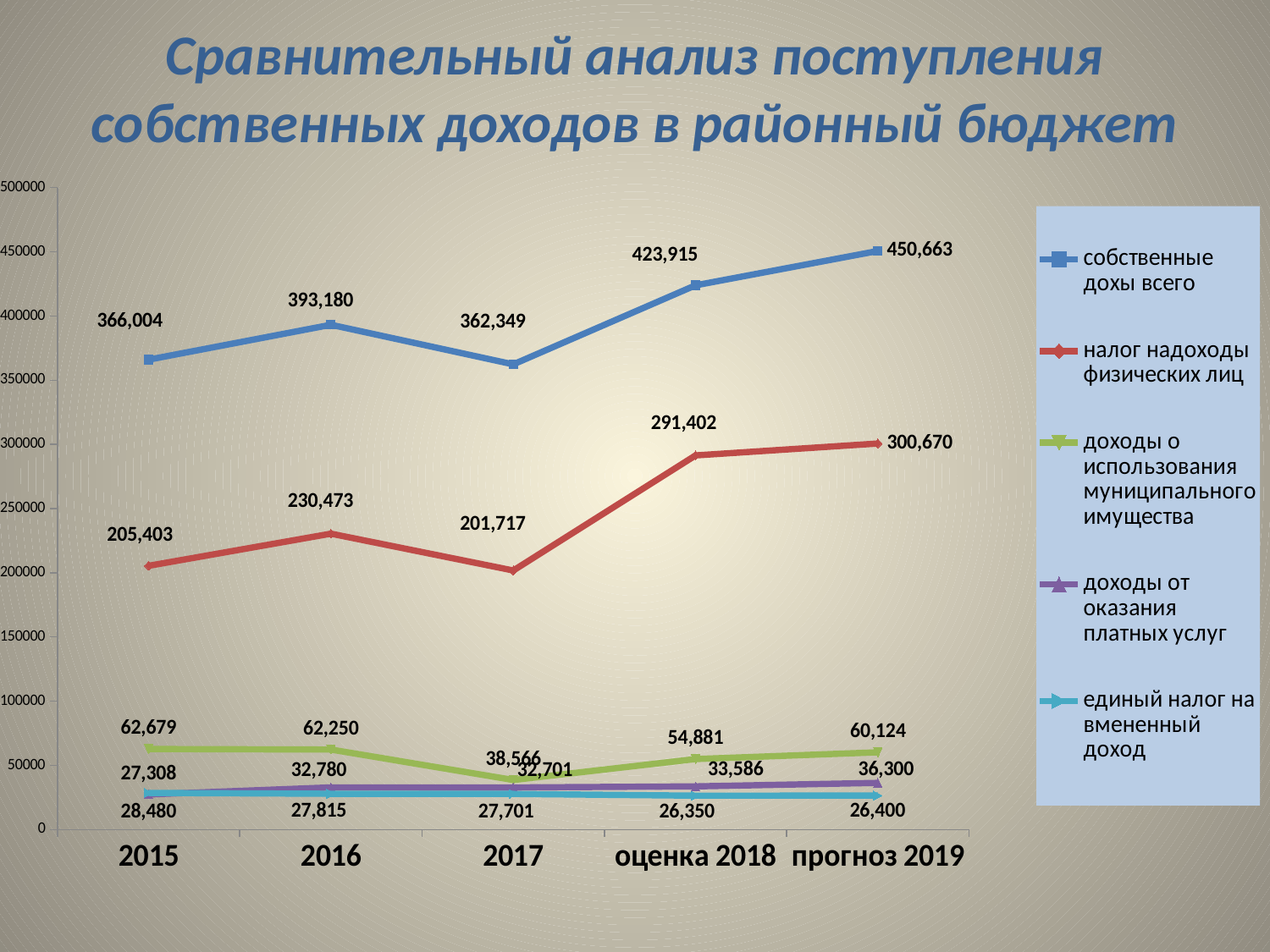

# Сравнительный анализ поступления собственных доходов в районный бюджет

### Chart

| Category | собственные дохы всего | налог надоходы физических лиц | доходы о использования муниципального имущества | доходы от оказания платных услуг | единый налог на вмененный доход |
|---|---|---|---|---|---|
| 2015 | 366004.0 | 205403.0 | 62679.0 | 27308.0 | 28480.0 |
| 2016 | 393180.0 | 230473.0 | 62250.0 | 32780.0 | 27815.0 |
| 2017 | 362349.0 | 201717.0 | 38566.0 | 32701.0 | 27701.0 |
| оценка 2018 | 423915.0 | 291402.0 | 54881.0 | 33586.0 | 26350.0 |
| прогноз 2019 | 450663.0 | 300670.0 | 60124.0 | 36300.0 | 26400.0 |